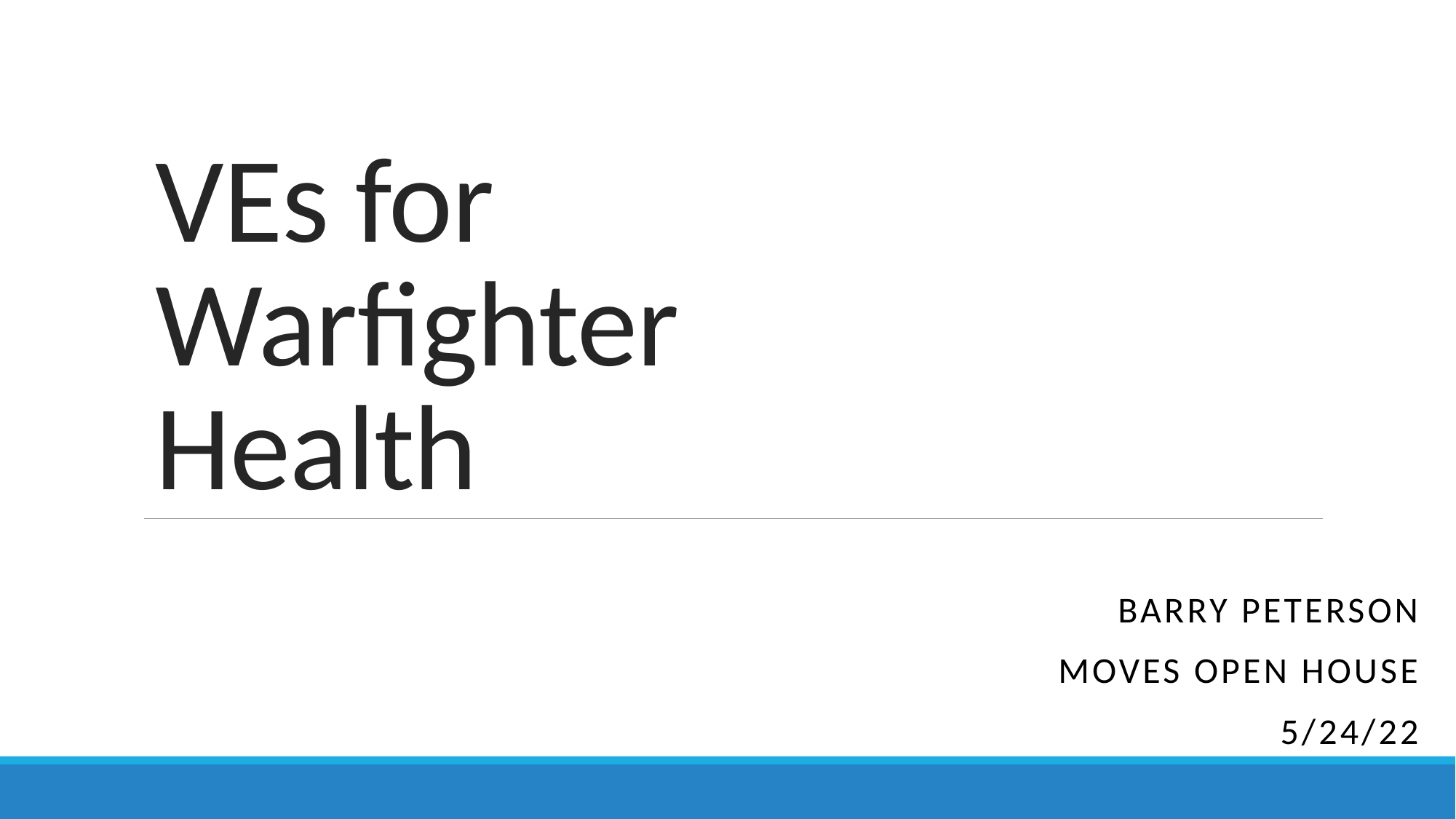

# VEs for Warfighter Health
Barry Peterson
MOVES Open House
5/24/22